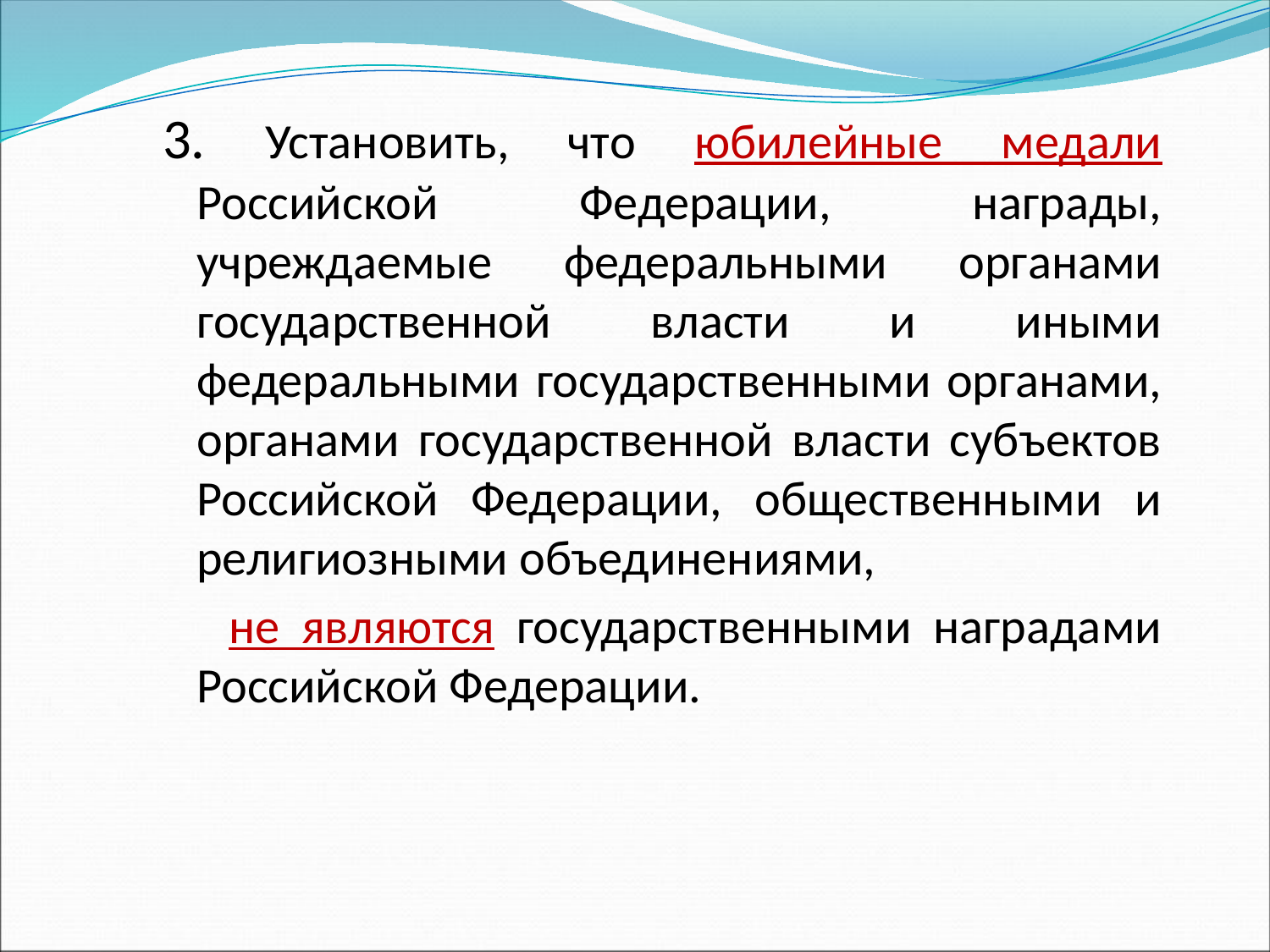

3. Установить, что юбилейные медали Российской Федерации, награды, учреждаемые федеральными органами государственной власти и иными федеральными государственными органами, органами государственной власти субъектов Российской Федерации, общественными и религиозными объединениями,
   не являются государственными наградами Российской Федерации.